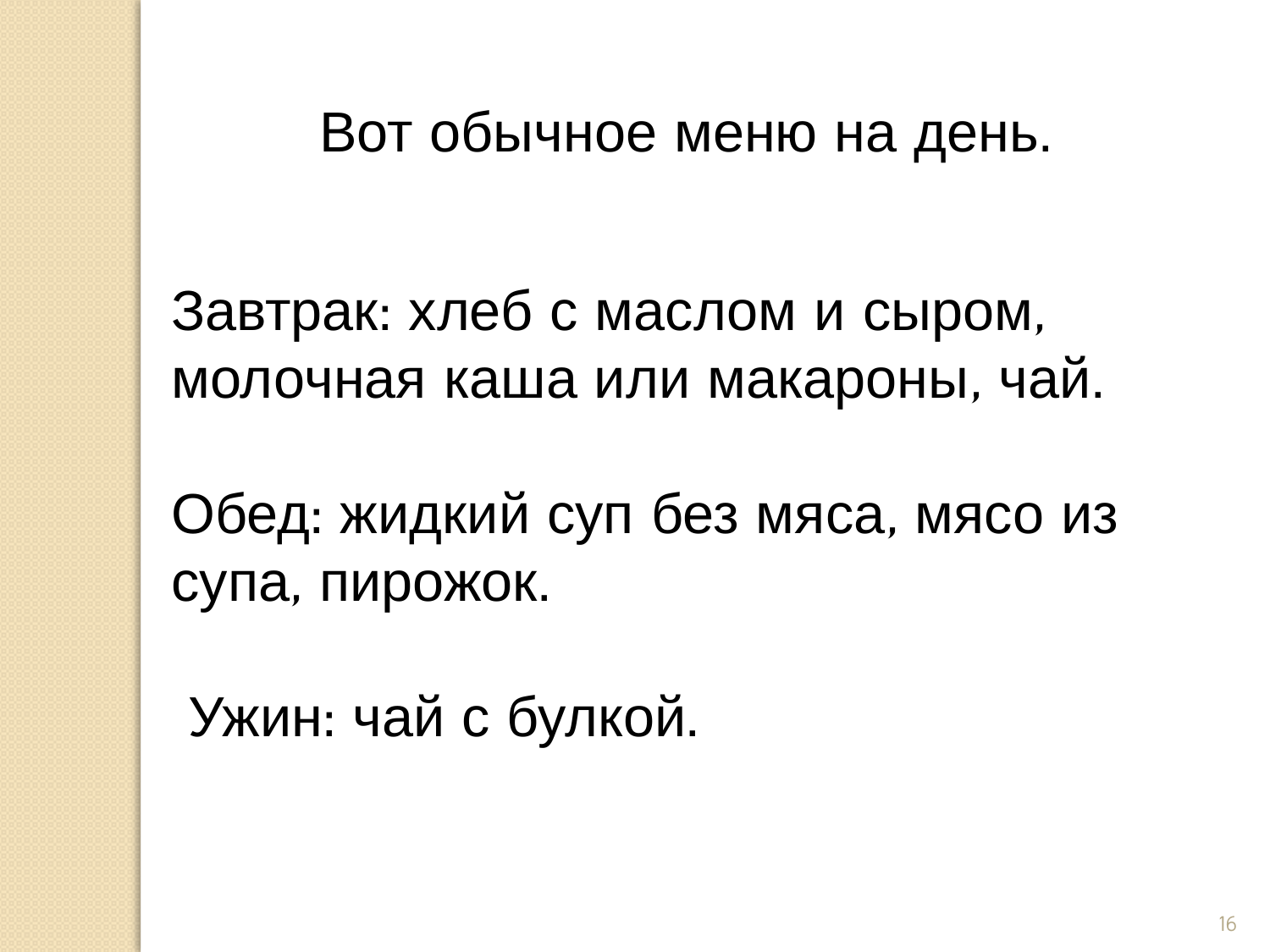

Вот обычное меню на день.
Завтрак: хлеб с маслом и сыром, молочная каша или макароны, чай.

Обед: жидкий суп без мяса, мясо из супа, пирожок.

 Ужин: чай с булкой.
16